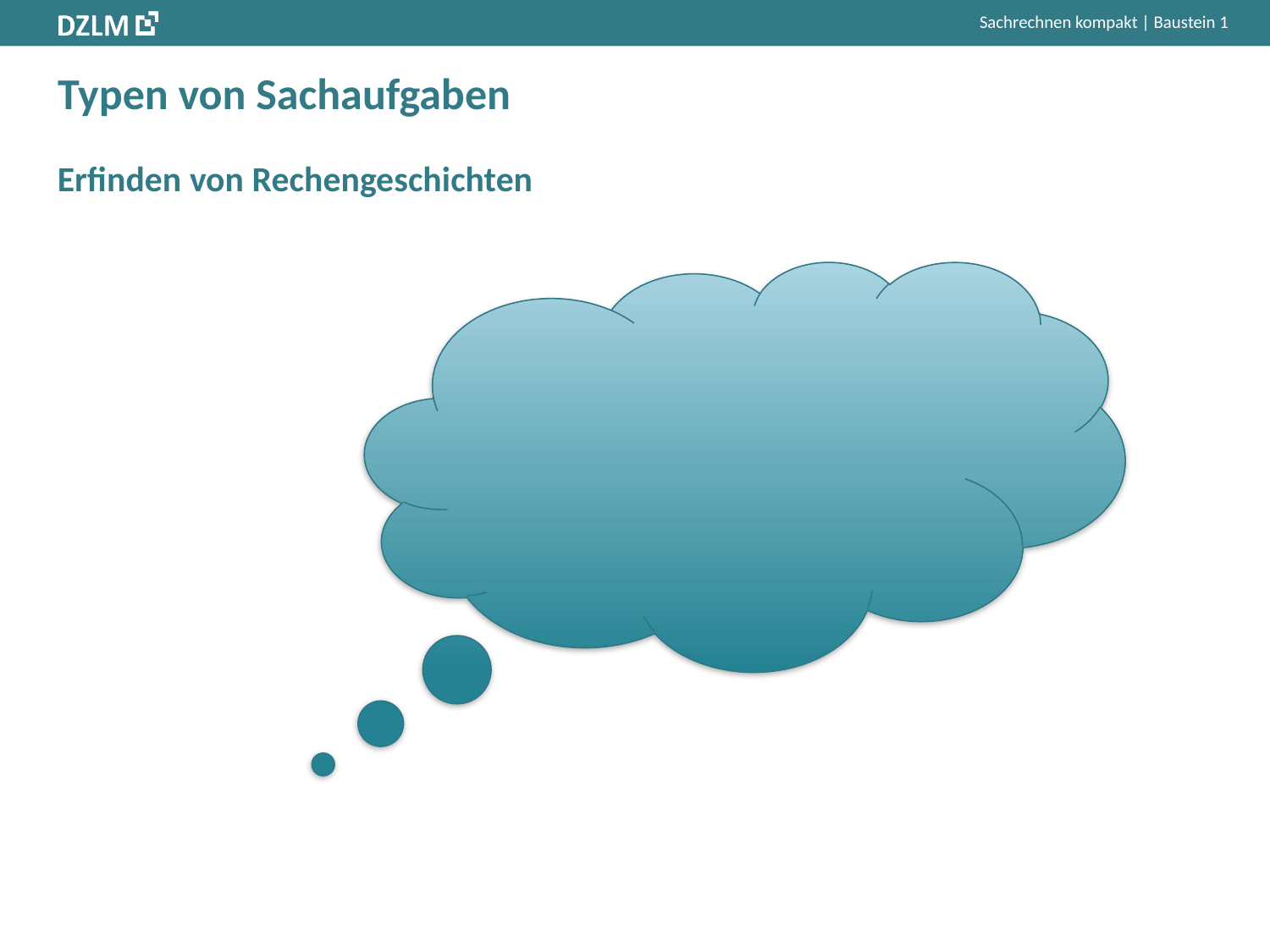

# Typen von Sachaufgaben
Erfinden von Rechengeschichten